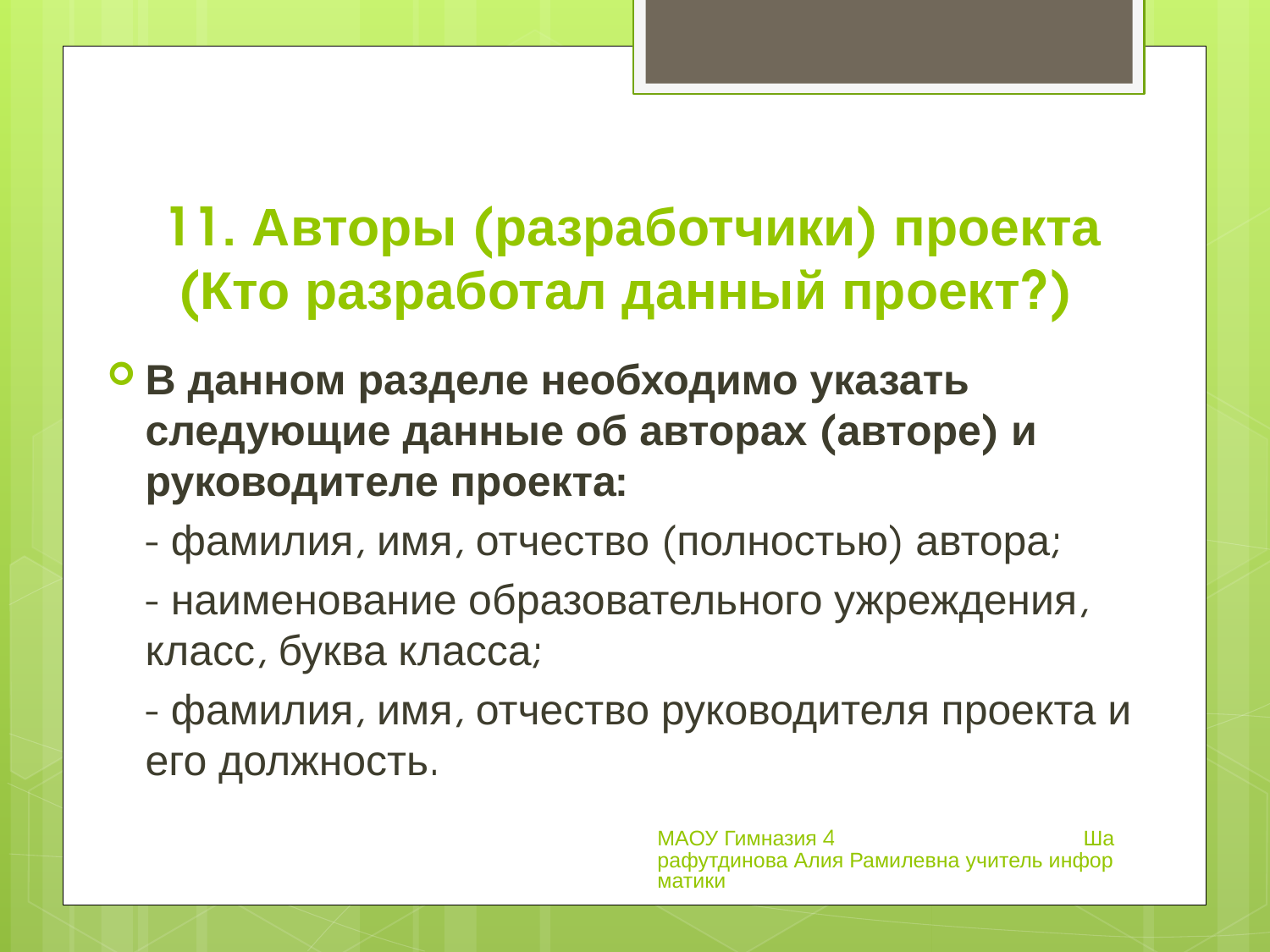

# 11. Авторы (разработчики) проекта (Кто разработал данный проект?)
В данном разделе необходимо указать следующие данные об авторах (авторе) и руководителе проекта:
	- фамилия, имя, отчество (полностью) автора;
	- наименование образовательного ужреждения, класс, буква класса;
	- фамилия, имя, отчество руководителя проекта и его должность.

МАОУ Гимназия 4                                          Шарафутдинова Алия Рамилевна учитель информатики